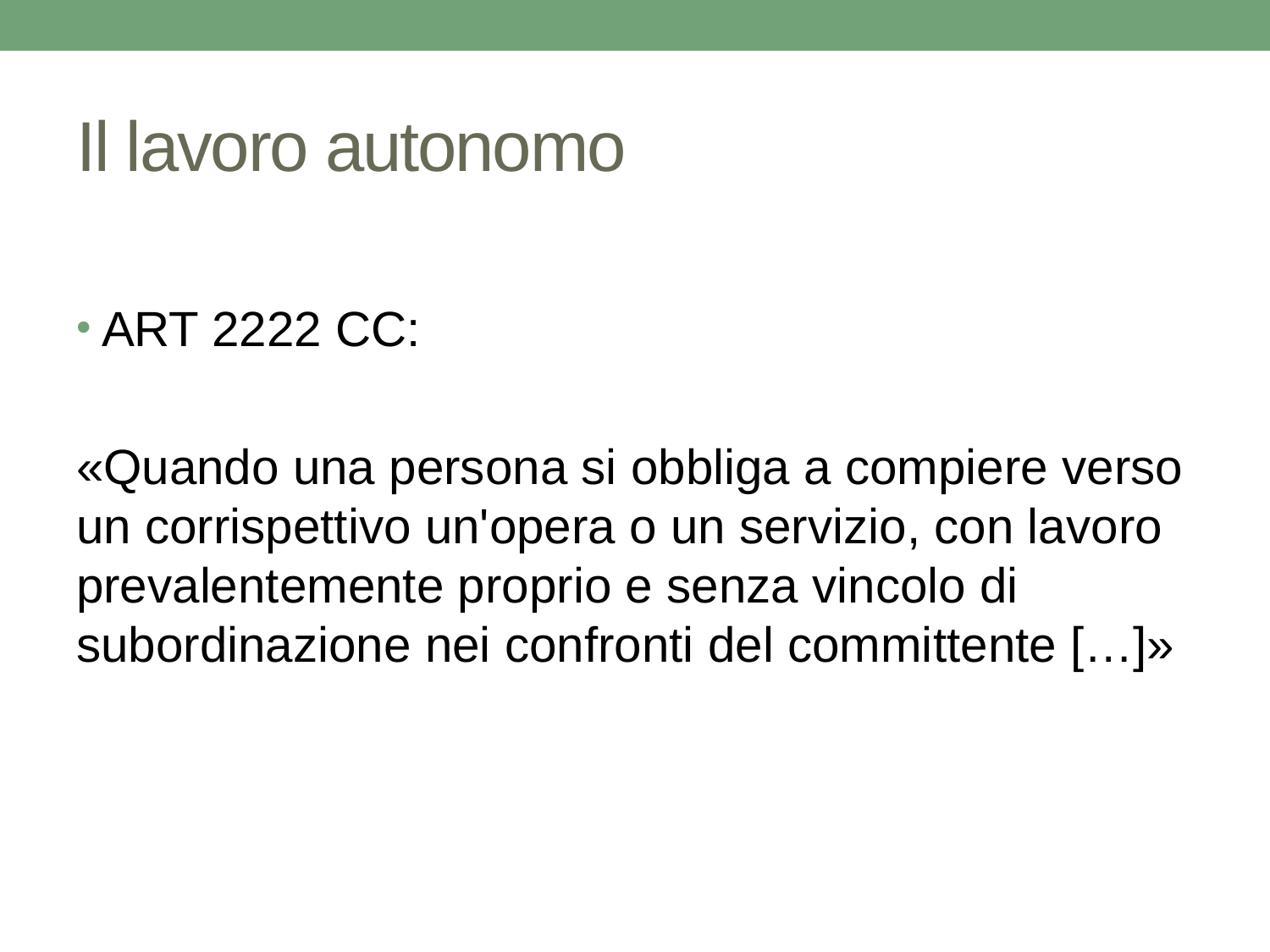

# Il lavoro autonomo

ART 2222 CC:

«Quando una persona si obbliga a compiere verso un corrispettivo un'opera o un servizio, con lavoro prevalentemente proprio e senza vincolo di subordinazione nei confronti del committente […]»